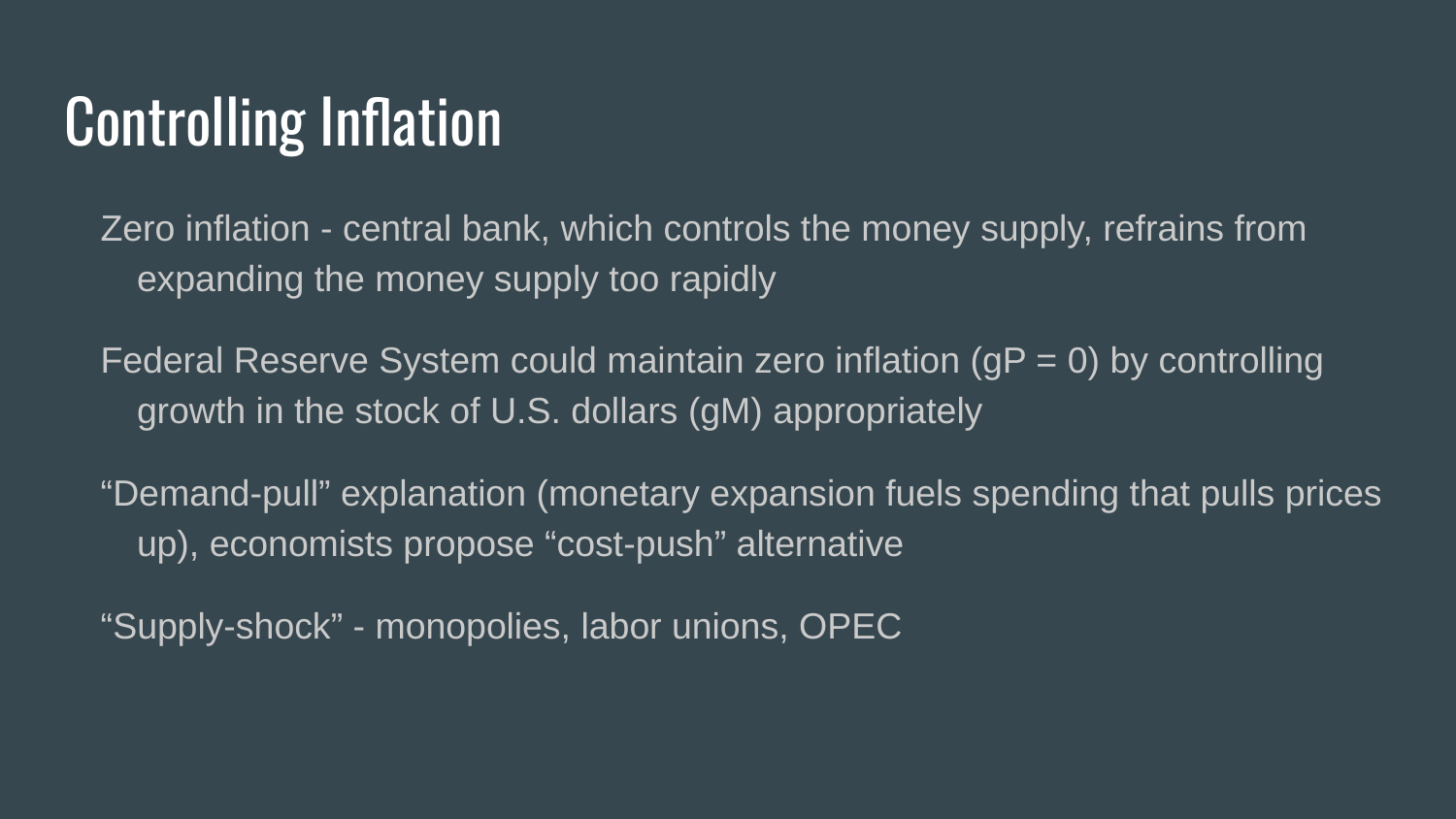

# Controlling Inflation
Zero inflation - central bank, which controls the money supply, refrains from expanding the money supply too rapidly
Federal Reserve System could maintain zero inflation (gP = 0) by controlling growth in the stock of U.S. dollars (gM) appropriately
“Demand-pull” explanation (monetary expansion fuels spending that pulls prices up), economists propose “cost-push” alternative
“Supply-shock” - monopolies, labor unions, OPEC